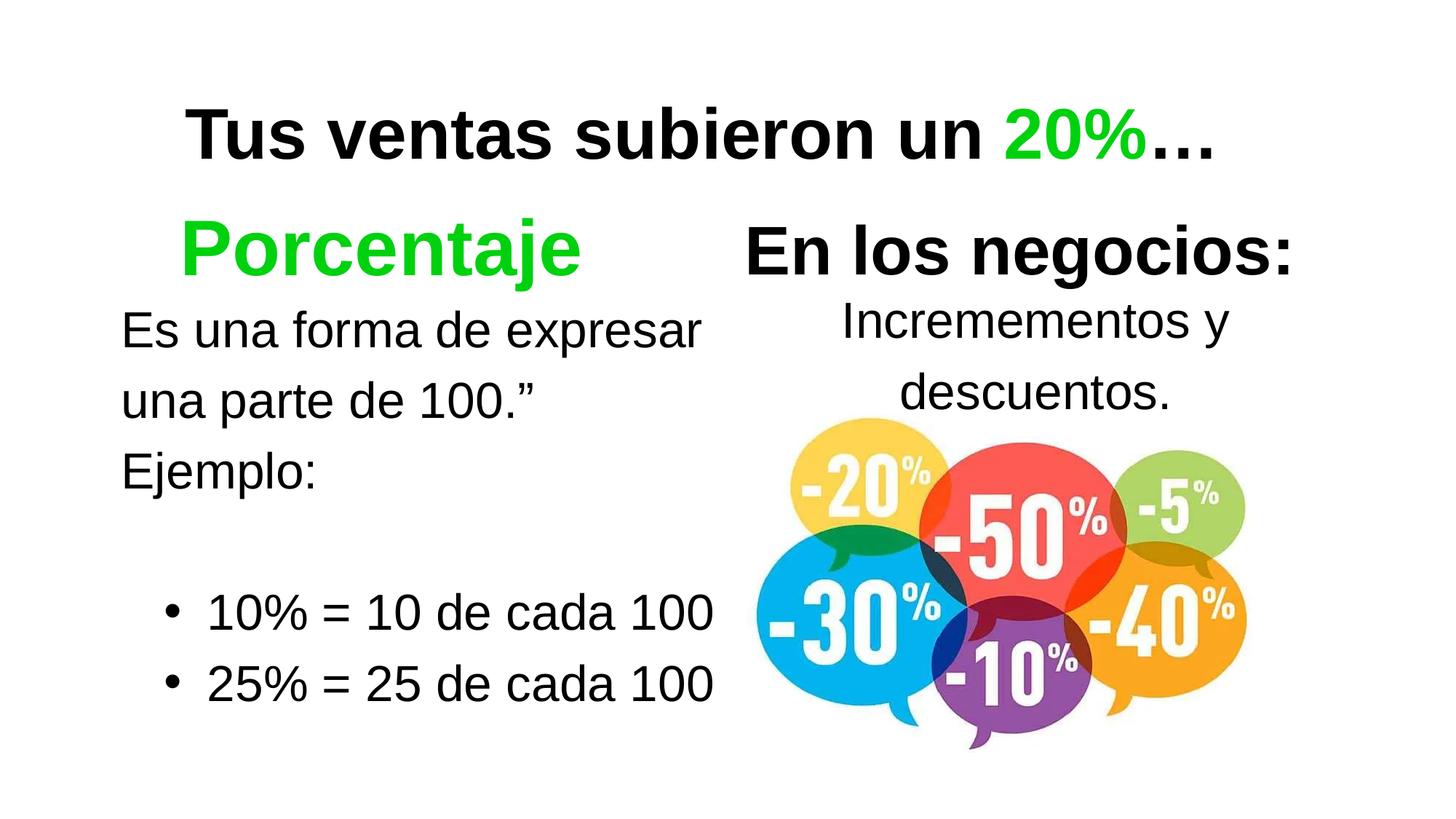

Tus ventas subieron un 20%…
Porcentaje
En los negocios:
Incremementos y descuentos.
Es una forma de expresar una parte de 100.” Ejemplo:

10% = 10 de cada 100
25% = 25 de cada 100